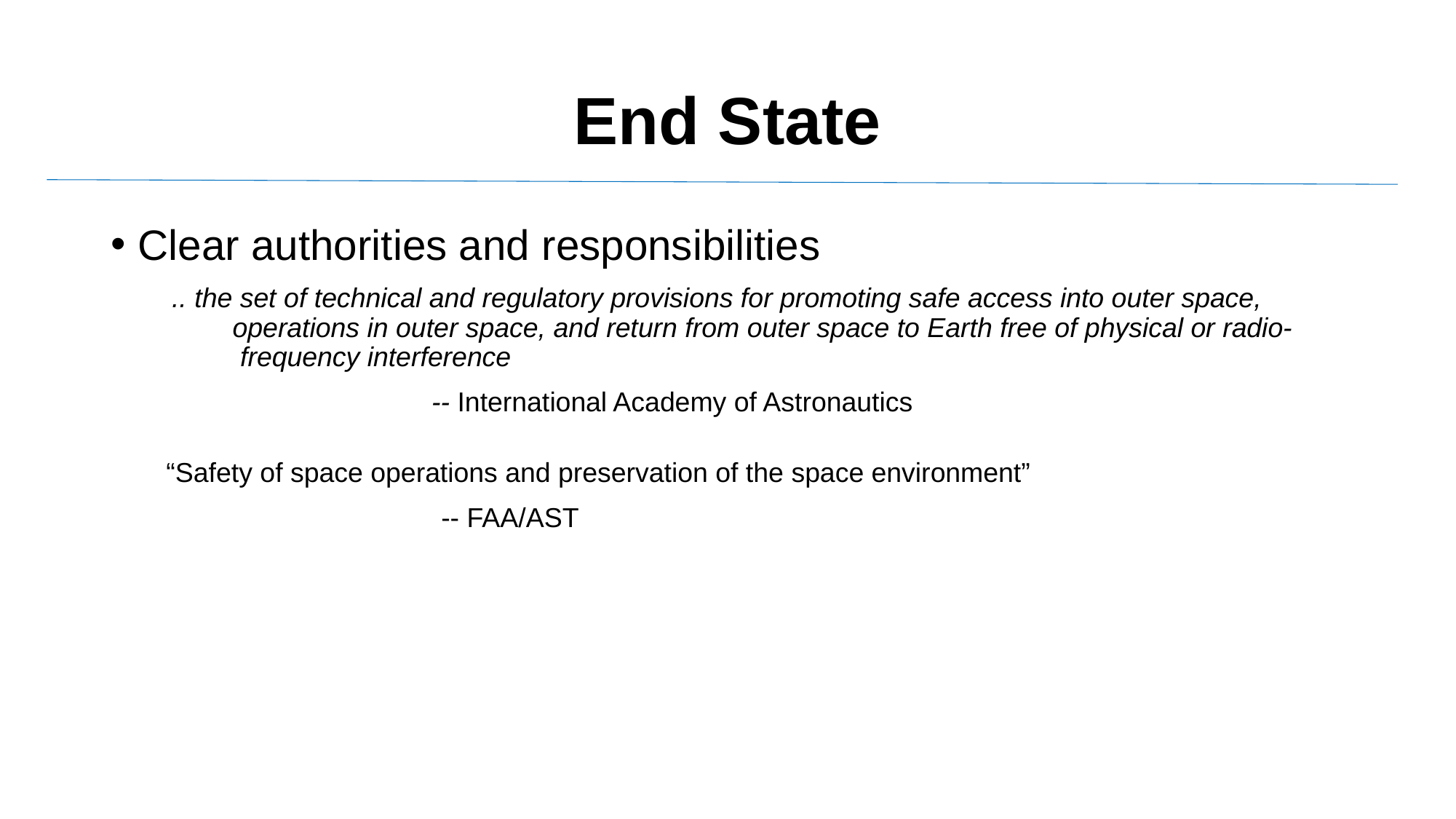

# End State
Clear authorities and responsibilities
.. the set of technical and regulatory provisions for promoting safe access into outer space,                   operations in outer space, and return from outer space to Earth free of physical or radio-                frequency interference
                                  -- International Academy of Astronautics

“Safety of space operations and preservation of the space environment”
                                    -- FAA/AST